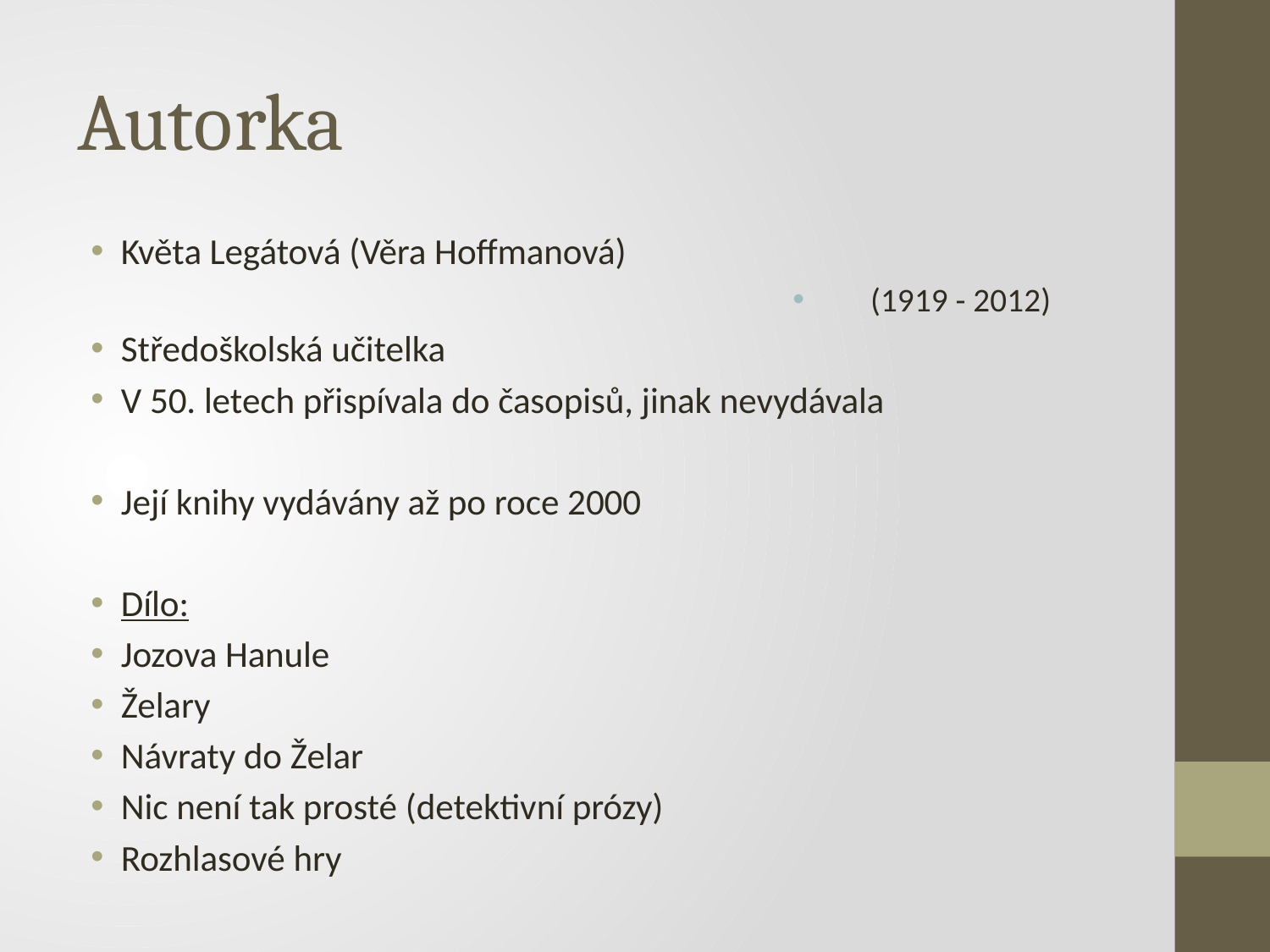

# Autorka
Květa Legátová (Věra Hoffmanová)
(1919 - 2012)
Středoškolská učitelka
V 50. letech přispívala do časopisů, jinak nevydávala

Její knihy vydávány až po roce 2000

Dílo:
Jozova Hanule
Želary
Návraty do Želar
Nic není tak prosté (detektivní prózy)
Rozhlasové hry